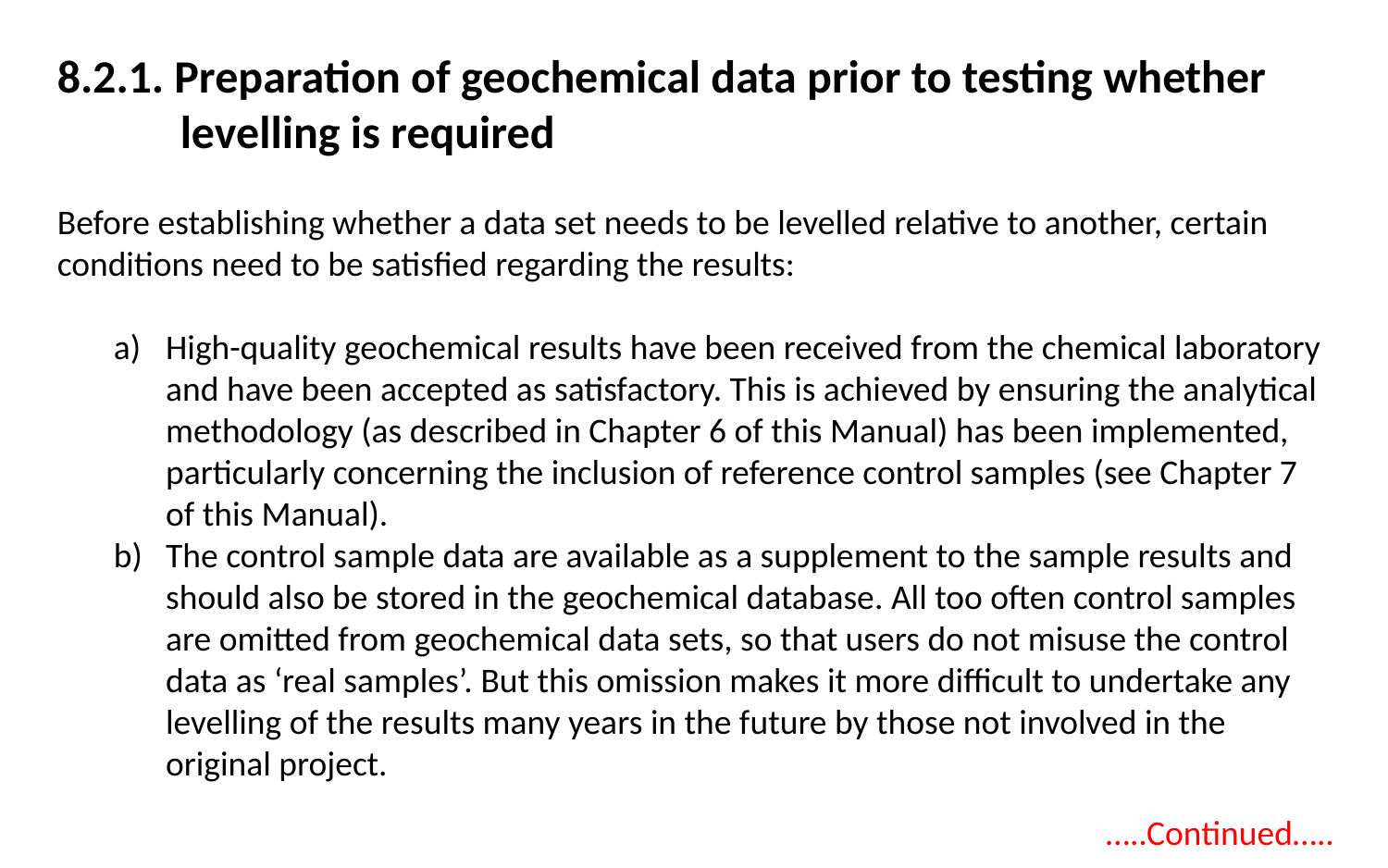

8.2.1. Preparation of geochemical data prior to testing whether levelling is required

Before establishing whether a data set needs to be levelled relative to another, certain conditions need to be satisfied regarding the results:

High-quality geochemical results have been received from the chemical laboratory and have been accepted as satisfactory. This is achieved by ensuring the analytical methodology (as described in Chapter 6 of this Manual) has been implemented, particularly concerning the inclusion of reference control samples (see Chapter 7 of this Manual).
The control sample data are available as a supplement to the sample results and should also be stored in the geochemical database. All too often control samples are omitted from geochemical data sets, so that users do not misuse the control data as ‘real samples’. But this omission makes it more difficult to undertake any levelling of the results many years in the future by those not involved in the original project.
…..Continued…..